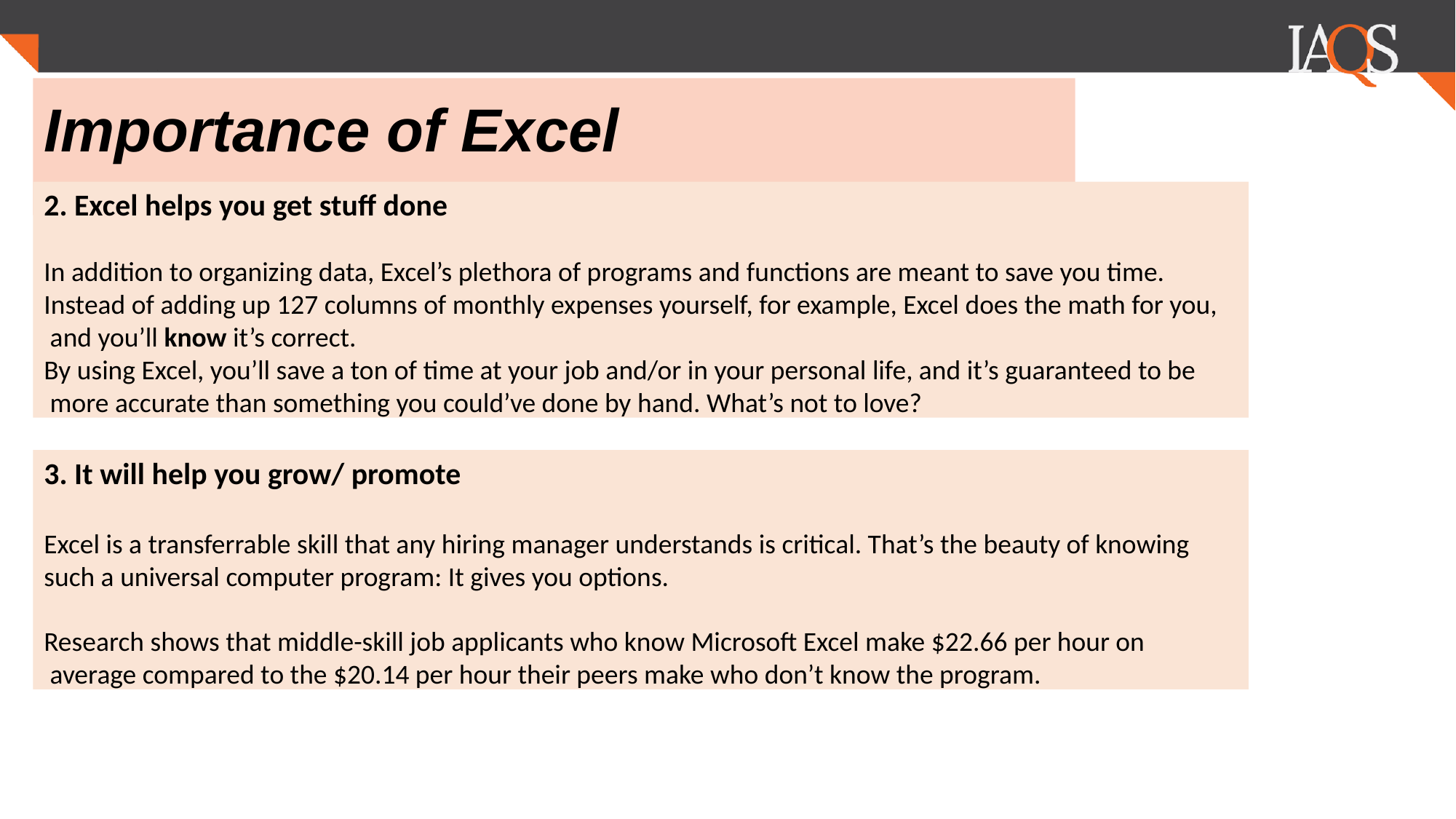

.
# Importance of Excel
2. Excel helps you get stuff done

In addition to organizing data, Excel’s plethora of programs and functions are meant to save you time.  Instead of adding up 127 columns of monthly expenses yourself, for example, Excel does the math for you,  and you’ll know it’s correct.
By using Excel, you’ll save a ton of time at your job and/or in your personal life, and it’s guaranteed to be  more accurate than something you could’ve done by hand. What’s not to love?
3. It will help you grow/ promote

Excel is a transferrable skill that any hiring manager understands is critical. That’s the beauty of knowing
such a universal computer program: It gives you options.

Research shows that middle-skill job applicants who know Microsoft Excel make $22.66 per hour on  average compared to the $20.14 per hour their peers make who don’t know the program.